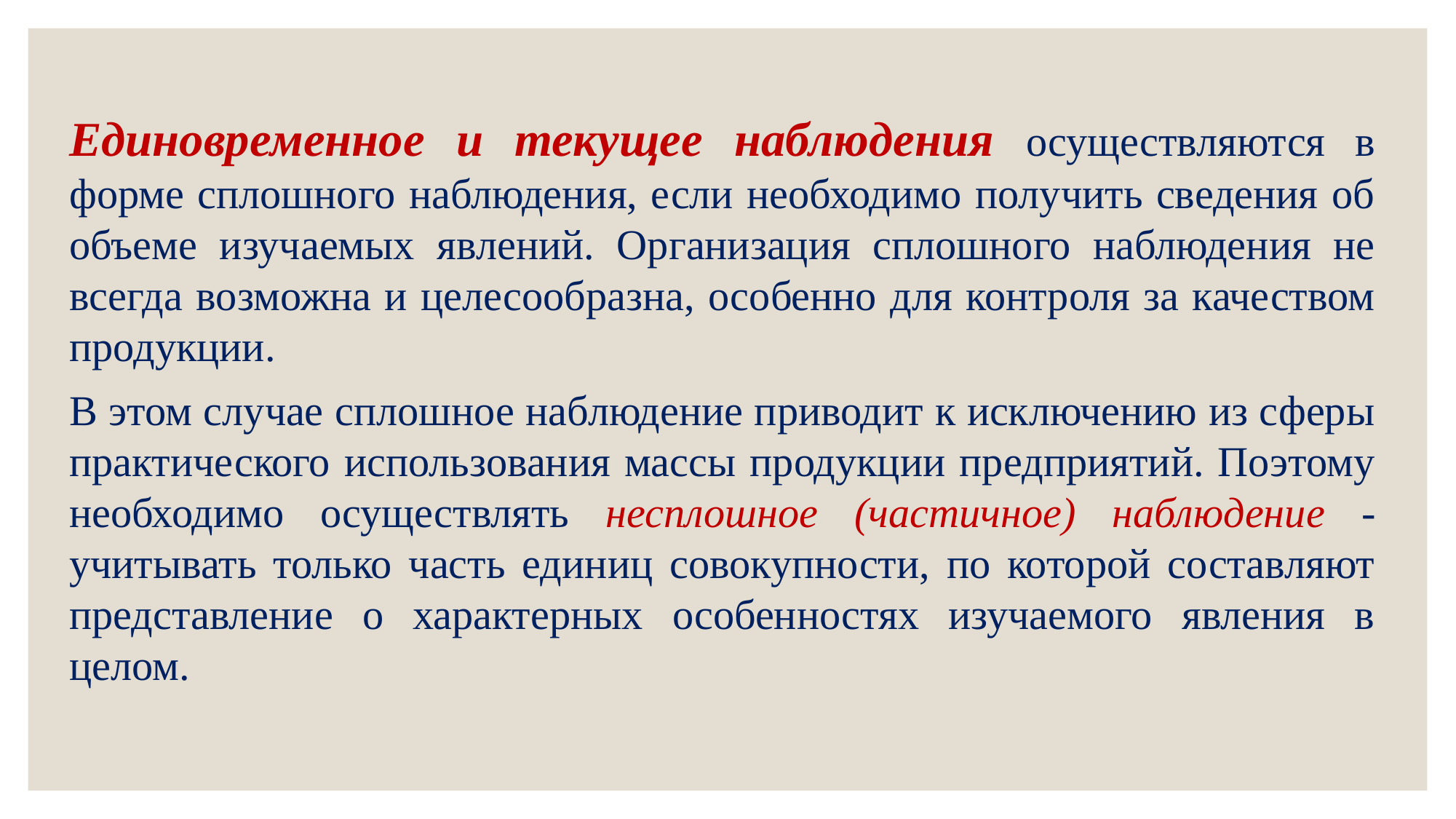

Единовременное и текущее наблюдения осуществляются в форме сплошного наблюдения, если необходимо получить сведения об объеме изучаемых явлений. Организация сплошного наблюдения не всегда возможна и целесообразна, особенно для контроля за качеством продукции.
В этом случае сплошное наблюдение приводит к исключению из сферы практического использования массы продукции предприятий. Поэтому необходимо осуществлять несплошное (частичное) наблюдение - учитывать только часть единиц совокупности, по которой составляют представление о характерных особенностях изучаемого явления в целом.